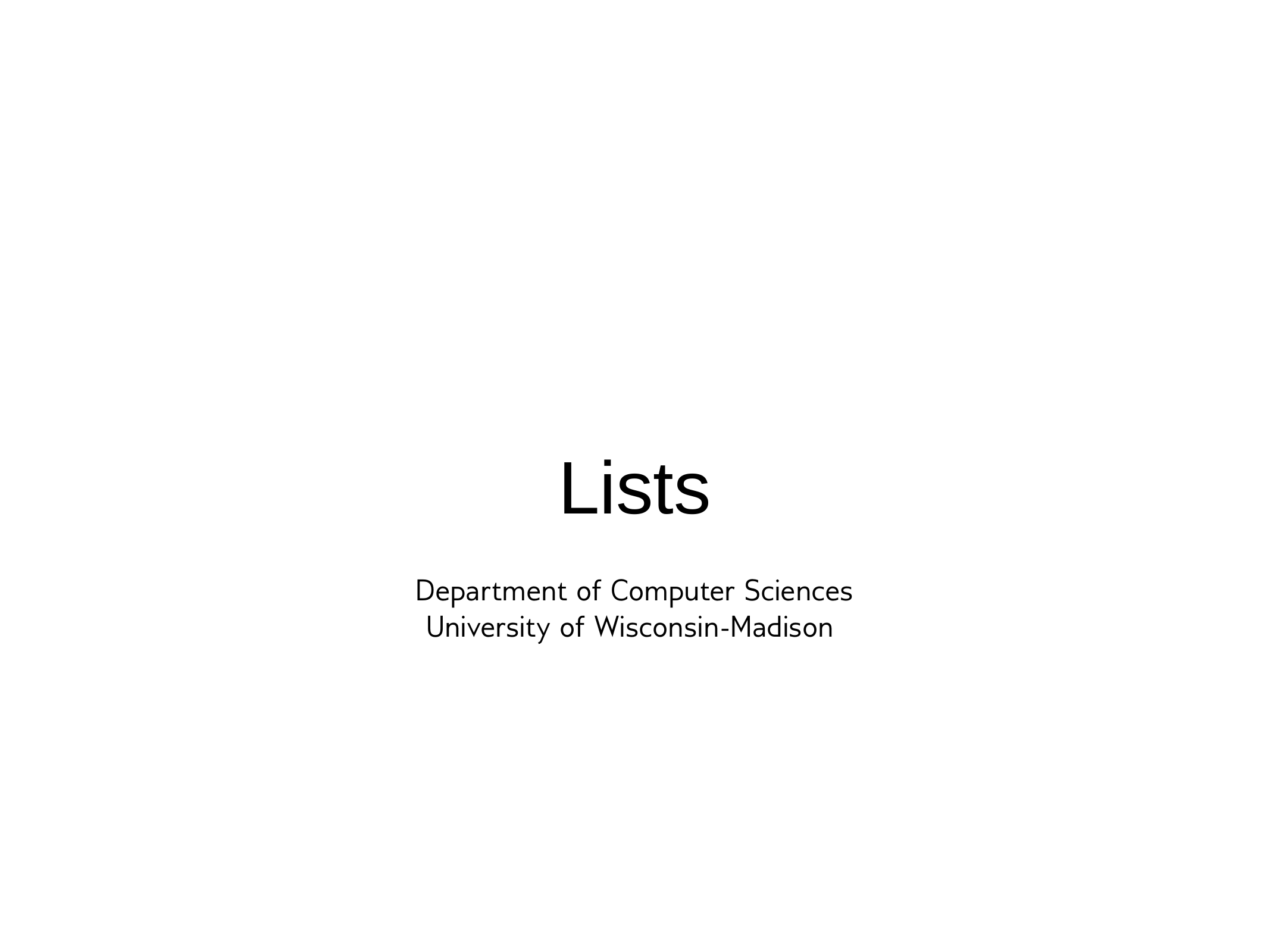

# Lists
Department of Computer Sciences
University of Wisconsin-Madison